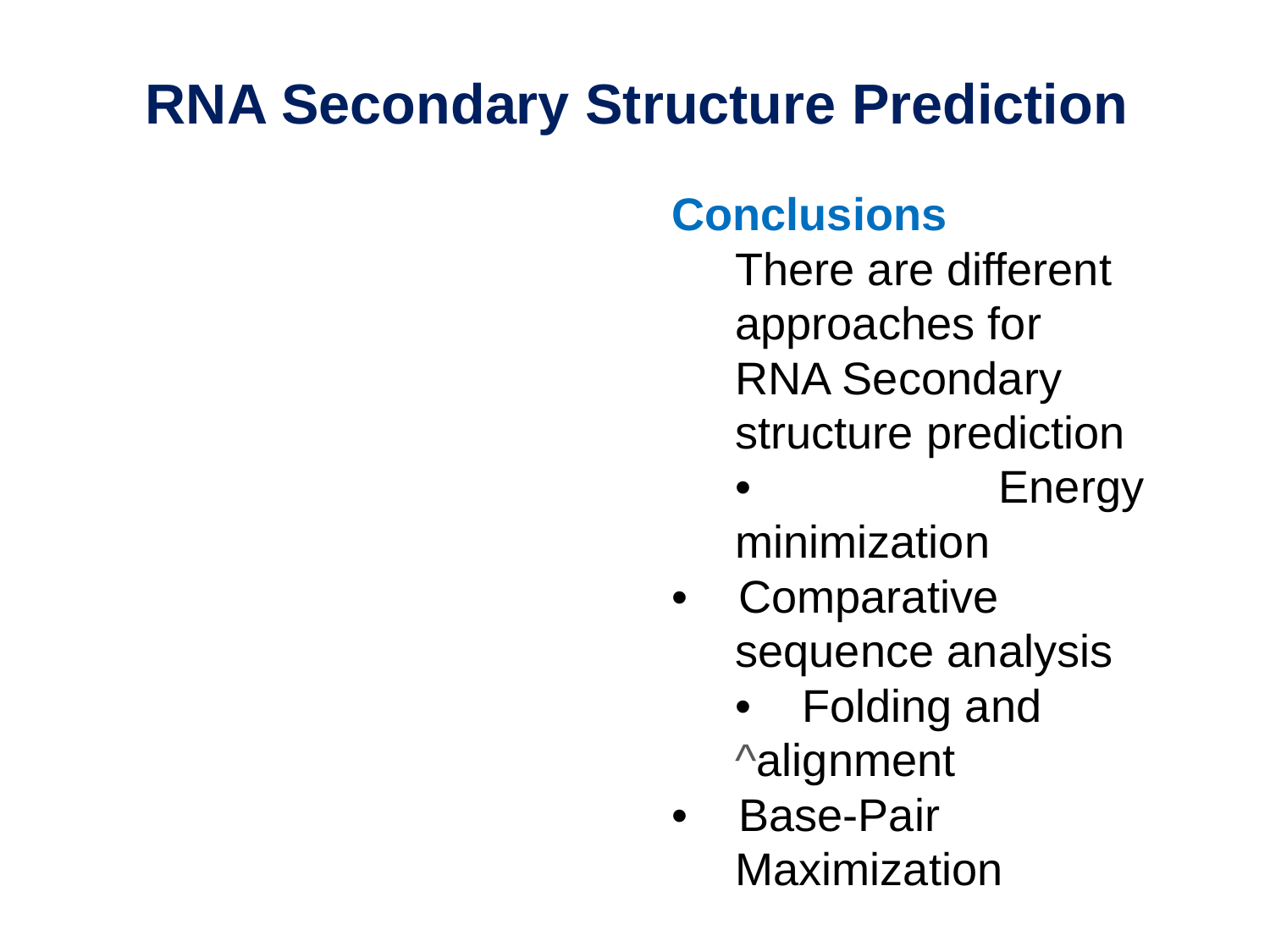

RNA Secondary Structure Prediction
Conclusions
There are different approaches for RNA Secondary structure prediction
•    Energy minimization
•    Comparative sequence analysis
•    Folding and ^alignment
•    Base-Pair Maximization